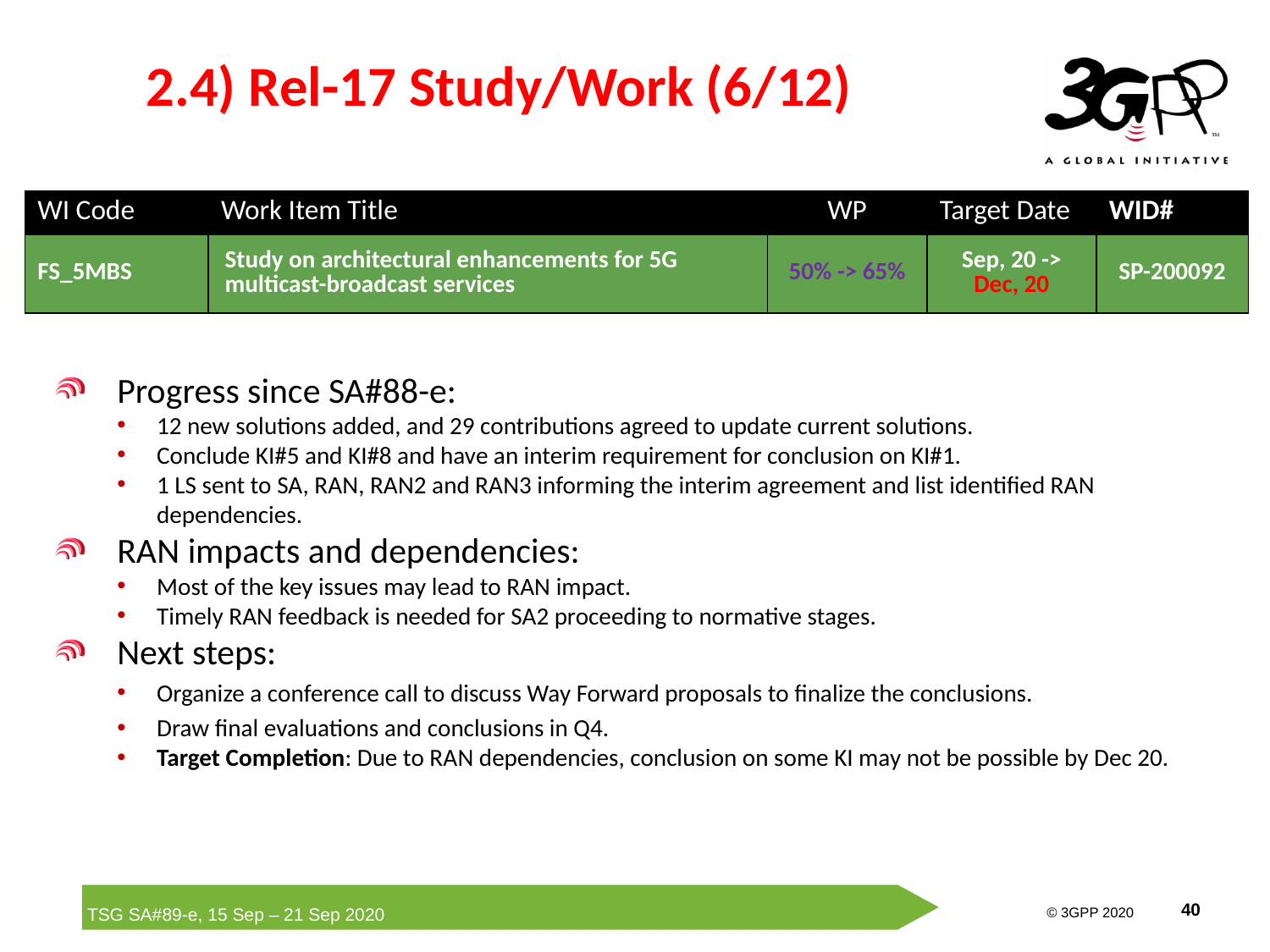

# 2.4) Rel-17 Study/Work (6/12)
| WI Code | Work Item Title | WP | Target Date | WID# |
| --- | --- | --- | --- | --- |
| FS\_5MBS | Study on architectural enhancements for 5G multicast-broadcast services | 50% -> 65% | Sep, 20 -> Dec, 20 | SP-200092 |
Progress since SA#88-e:
12 new solutions added, and 29 contributions agreed to update current solutions.
Conclude KI#5 and KI#8 and have an interim requirement for conclusion on KI#1.
1 LS sent to SA, RAN, RAN2 and RAN3 informing the interim agreement and list identified RAN dependencies.
RAN impacts and dependencies:
Most of the key issues may lead to RAN impact.
Timely RAN feedback is needed for SA2 proceeding to normative stages.
Next steps:
Organize a conference call to discuss Way Forward proposals to finalize the conclusions.
Draw final evaluations and conclusions in Q4.
Target Completion: Due to RAN dependencies, conclusion on some KI may not be possible by Dec 20.